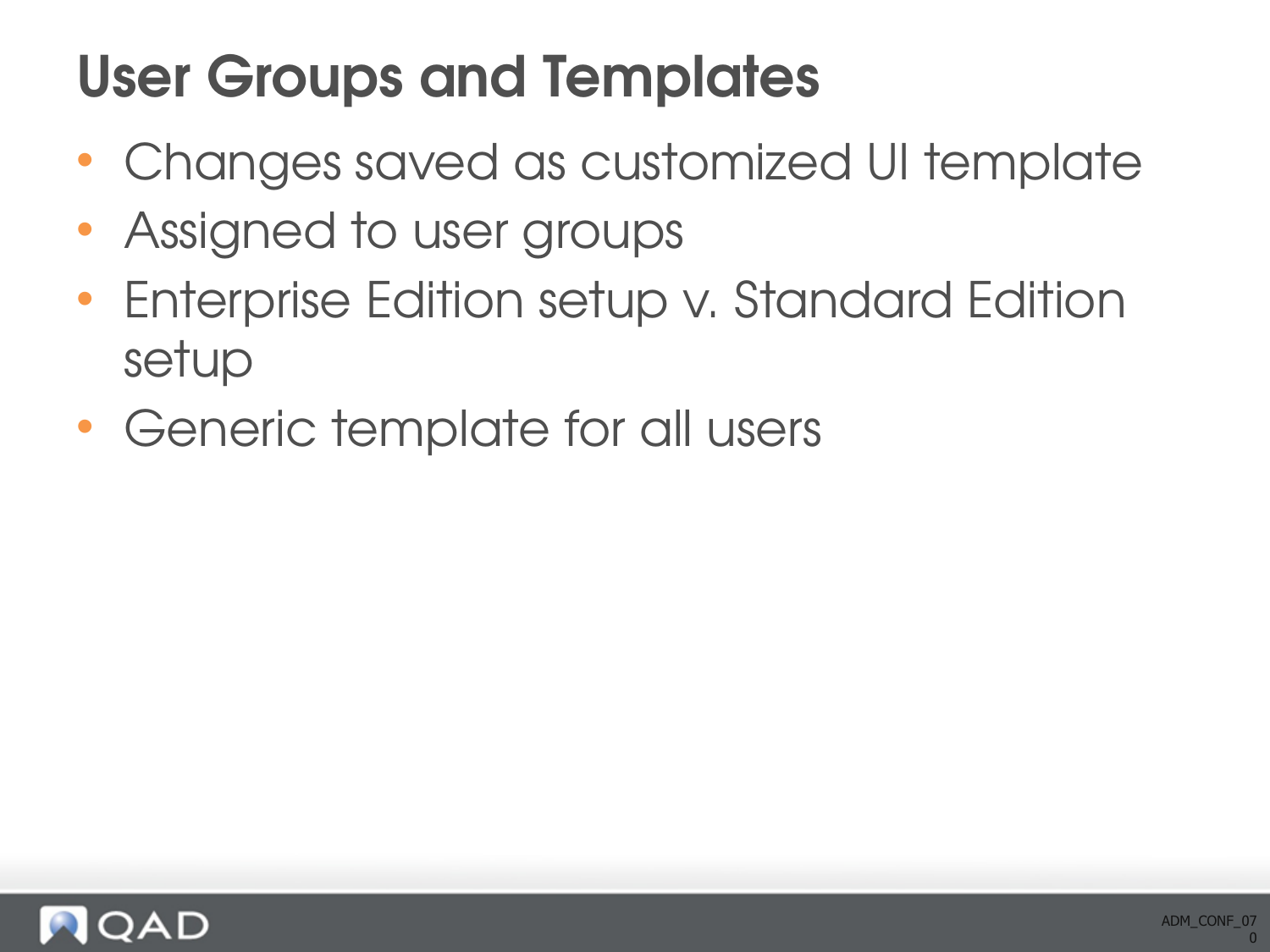

# User Groups and Templates
Changes saved as customized UI template
Assigned to user groups
Enterprise Edition setup v. Standard Edition setup
Generic template for all users

ADM_CONF_070